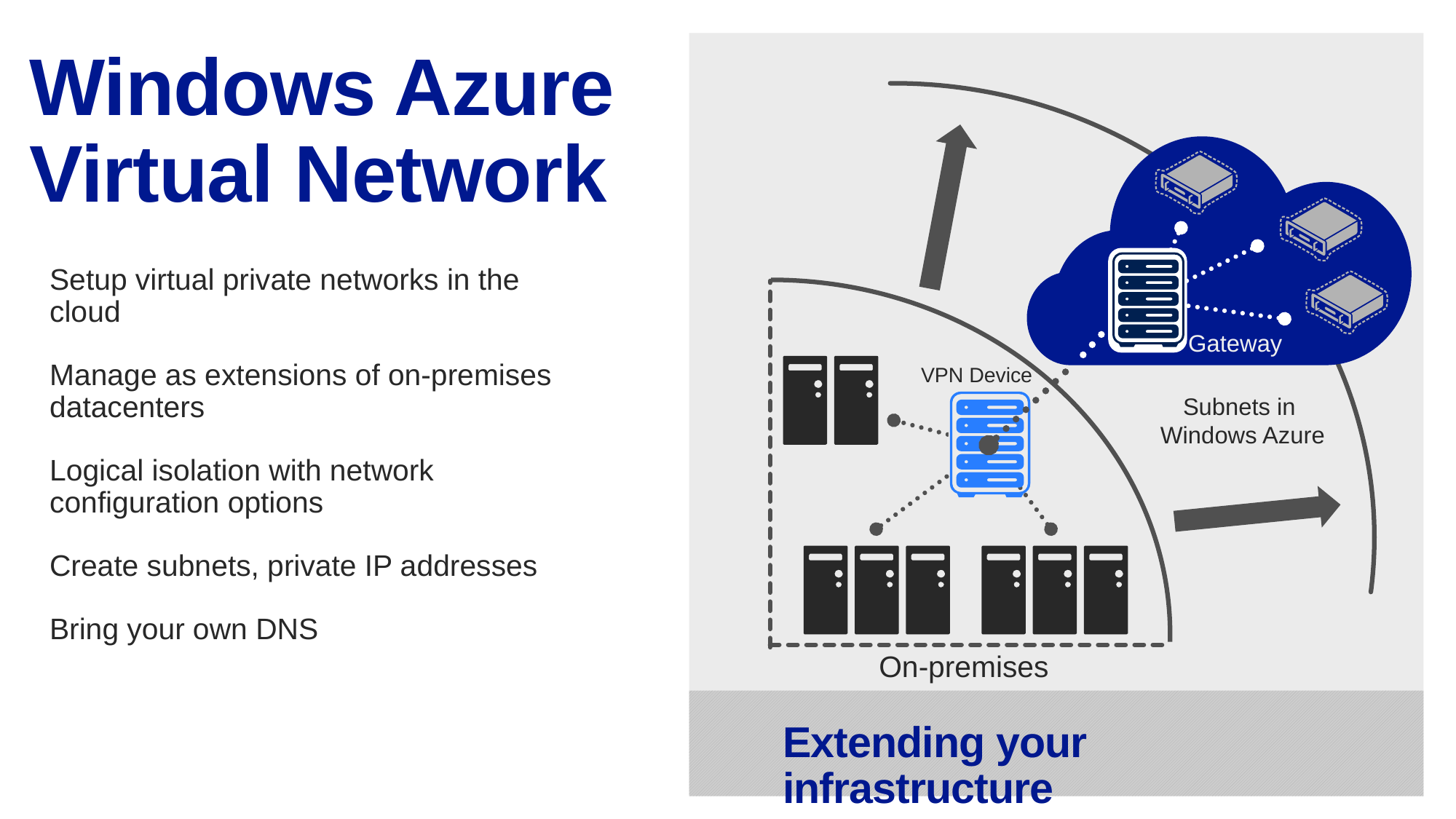

Windows Azure
Virtual Network

Gateway
VPN Device
Subnets in
Windows Azure

Setup virtual private networks in the cloud
Manage as extensions of on-premises datacenters
Logical isolation with network configuration options
Create subnets, private IP addresses
Bring your own DNS

On-premises

# Extending your infrastructure